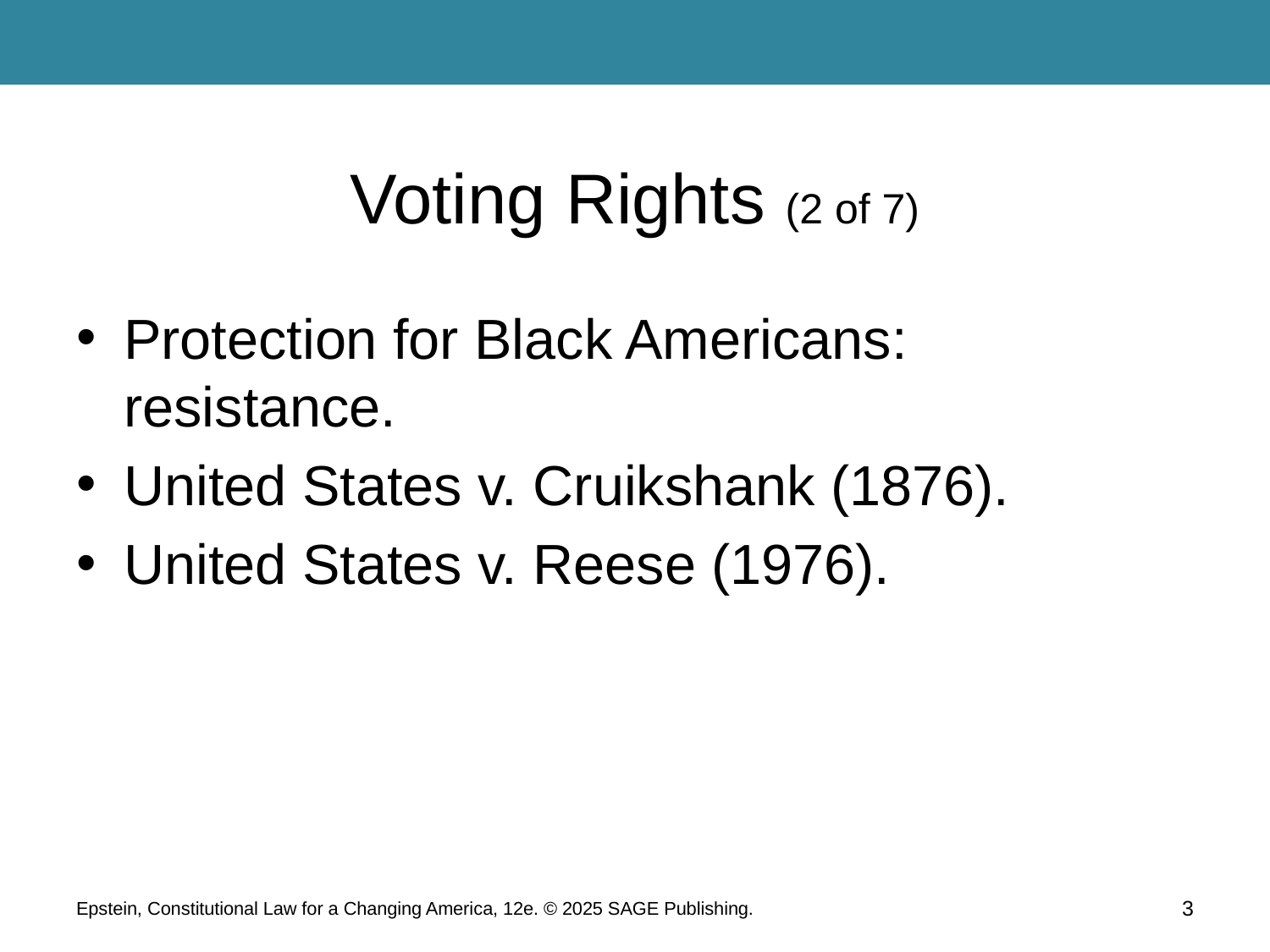

# Voting Rights (2 of 7)
Protection for Black Americans: resistance.
United States v. Cruikshank (1876).
United States v. Reese (1976).
Epstein, Constitutional Law for a Changing America, 12e. © 2025 SAGE Publishing.
3